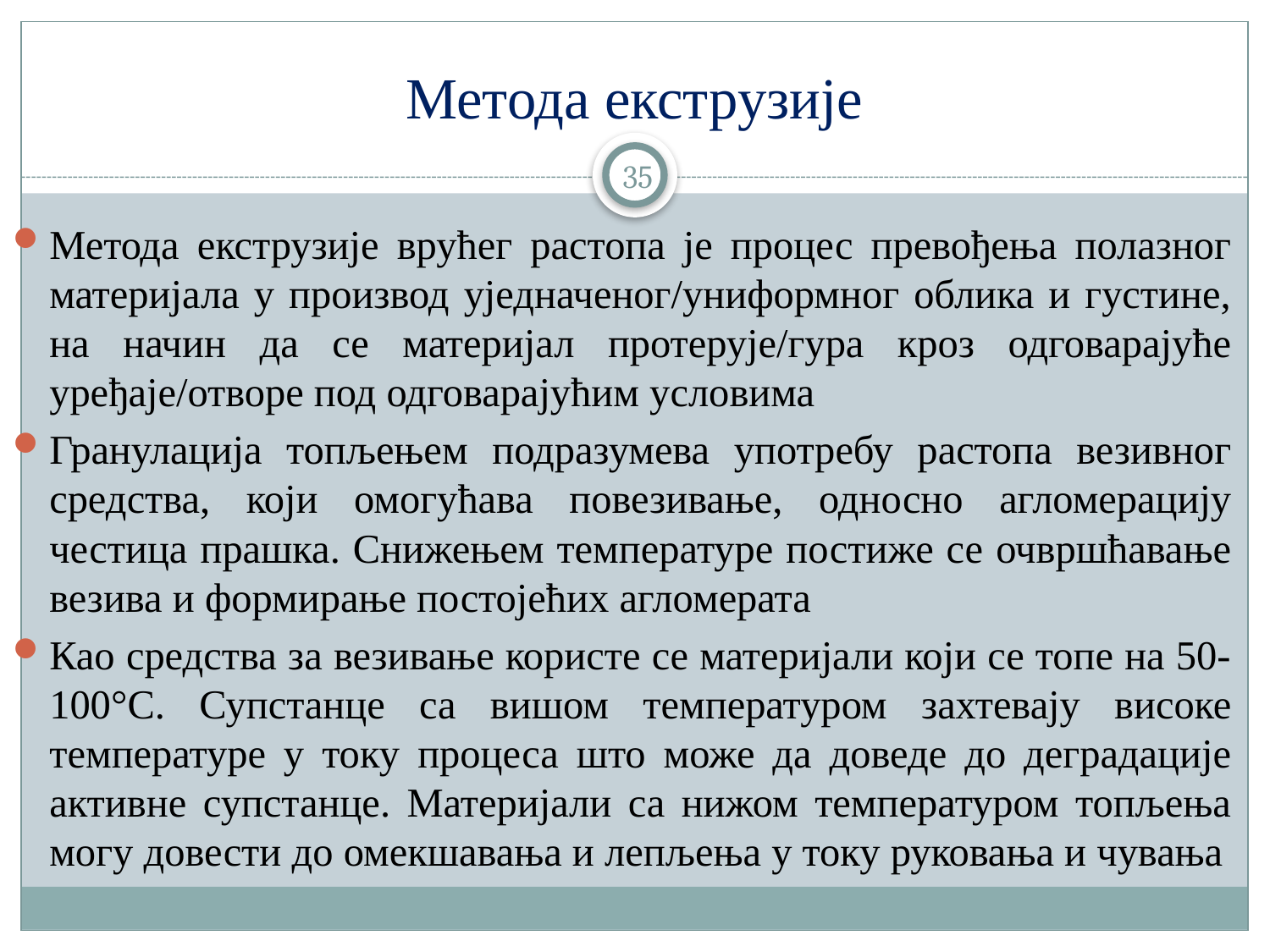

# Метода екструзије
35
Метода екструзије врућег растопа је процес превођења полазног материјала у производ уједначеног/униформног облика и густине, на начин да се материјал протерује/гура кроз одговарајуће уређаје/отворе под одговарајућим условима
Гранулација топљењем подразумева употребу растопа везивног средства, који омогућава повезивање, односно агломерацију честица прашка. Снижењем температуре постиже се очвршћавање везива и формирање постојећих агломерата
Као средства за везивање користе се материјали који се топе на 50-100°C. Супстанце са вишом температуром захтевају високе температуре у току процеса што може да доведе до деградације активне супстанце. Материјали са нижом температуром топљења могу довести до омекшавања и лепљења у току руковања и чувања